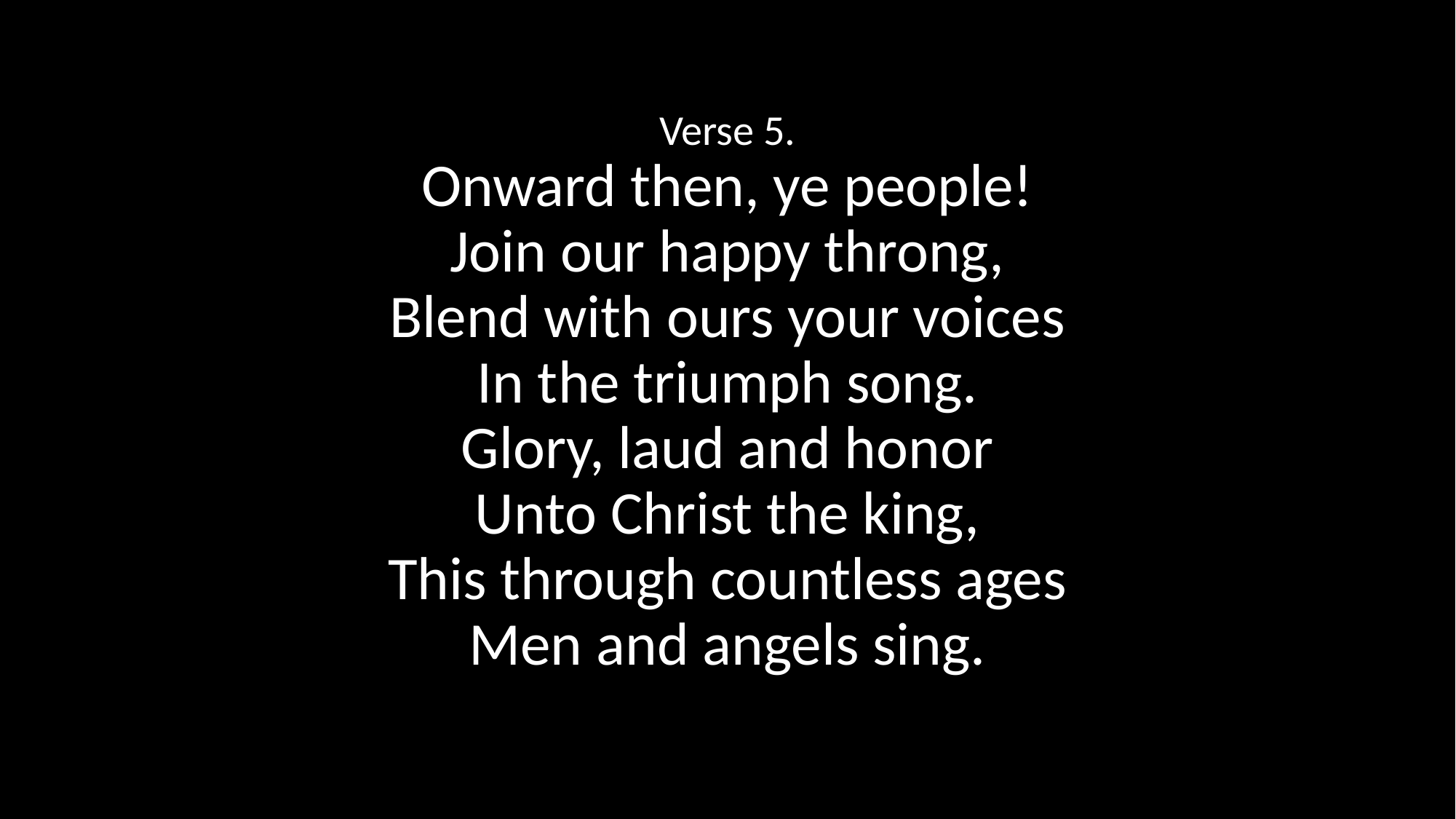

Verse 5.
Onward then, ye people!
Join our happy throng,
Blend with ours your voices
In the triumph song.
Glory, laud and honor
Unto Christ the king,
This through countless ages
Men and angels sing.